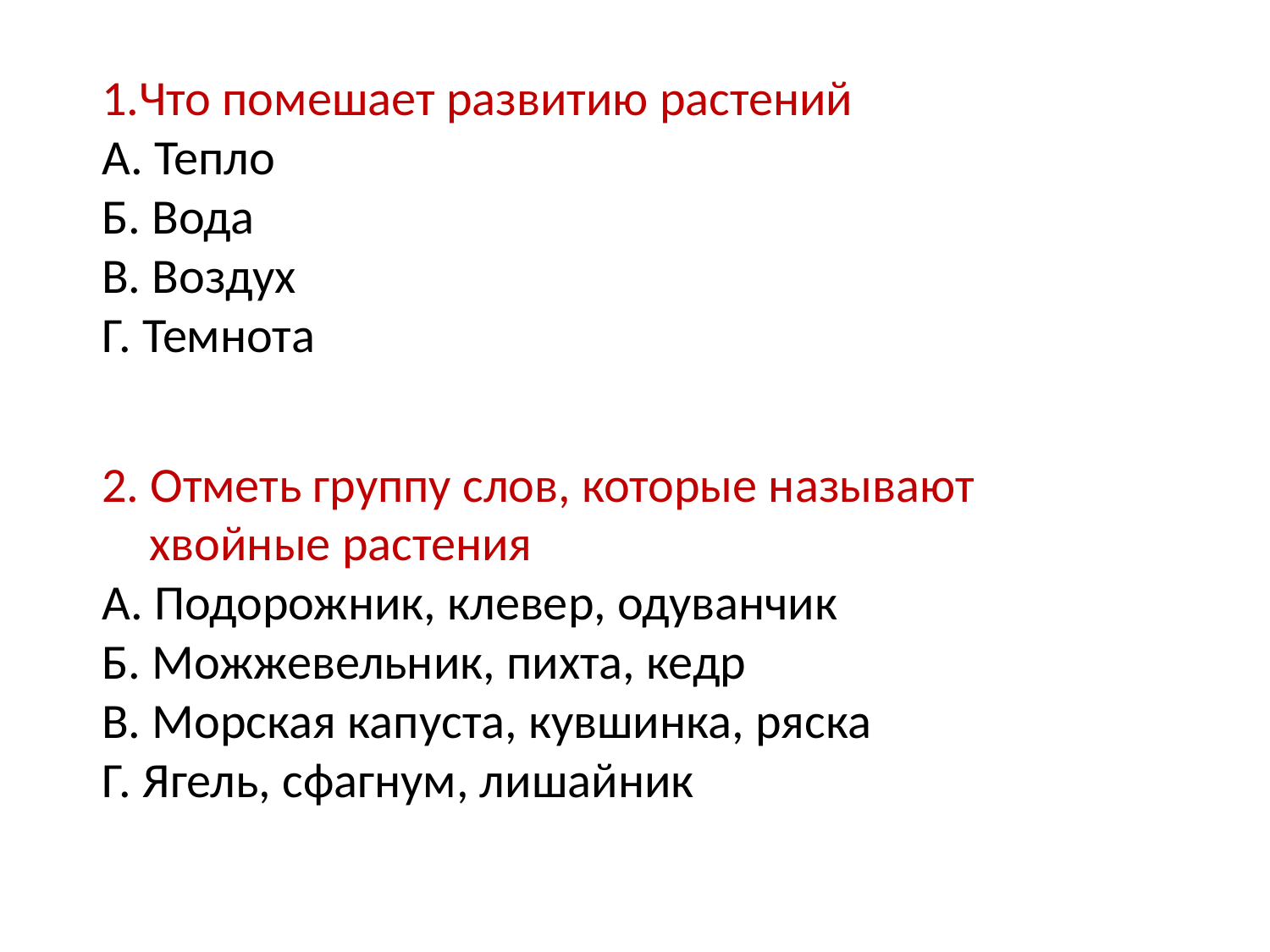

1.Что помешает развитию растений
А. Тепло
Б. Вода
В. Воздух
Г. Темнота
2. Отметь группу слов, которые называют хвойные растения
А. Подорожник, клевер, одуванчик
Б. Можжевельник, пихта, кедр
В. Морская капуста, кувшинка, ряска
Г. Ягель, сфагнум, лишайник